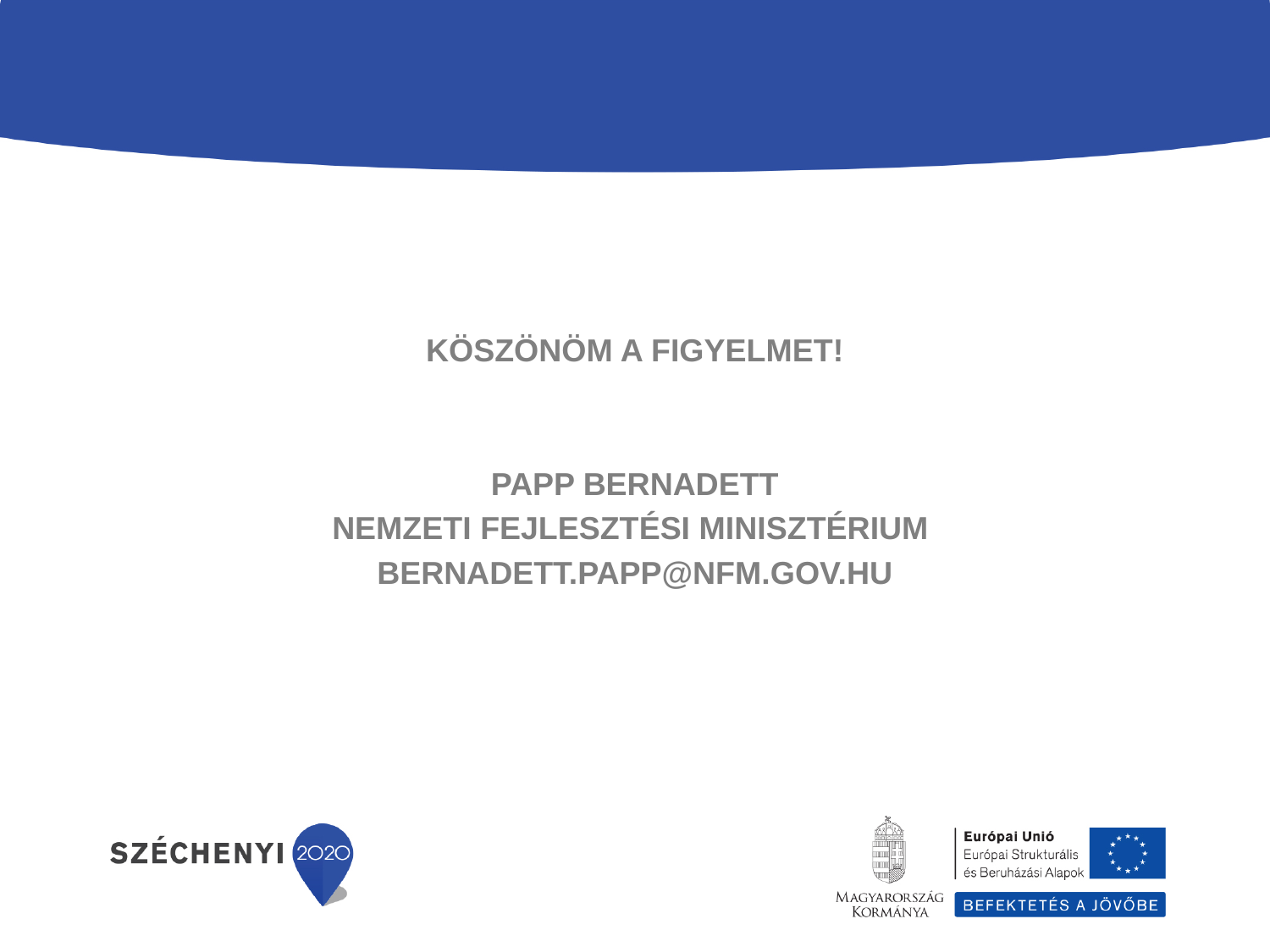

#

Köszönöm a Figyelmet!

Papp bernadett
Nemzeti Fejlesztési Minisztérium
 bernadett.papp@nfm.gov.hu